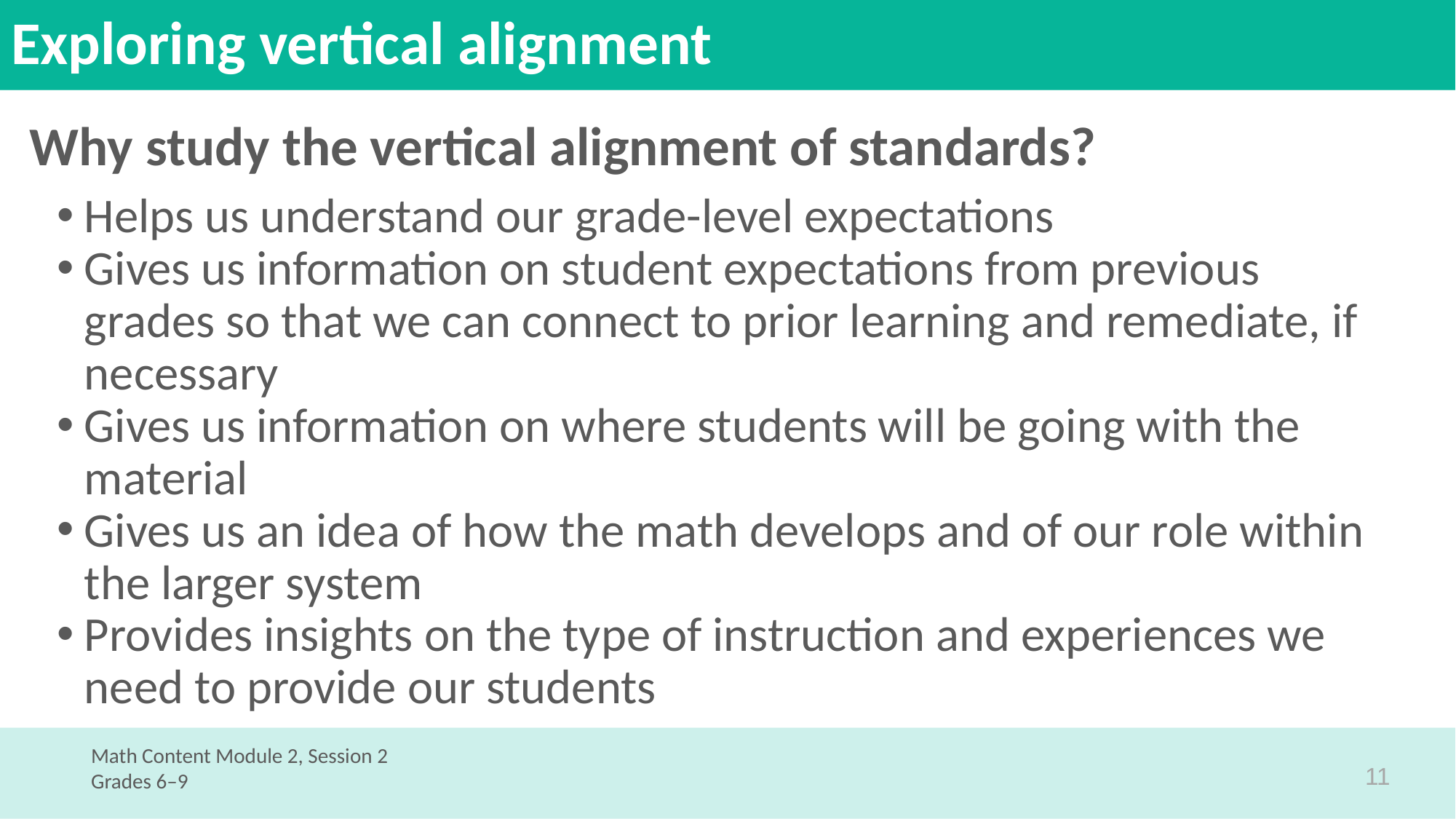

# Exploring vertical alignment
Why study the vertical alignment of standards?

Helps us understand our grade-level expectations
Gives us information on student expectations from previous grades so that we can connect to prior learning and remediate, if necessary
Gives us information on where students will be going with the material
Gives us an idea of how the math develops and of our role within the larger system
Provides insights on the type of instruction and experiences we need to provide our students
Math Content Module 2, Session 2
Grades 6–9
11